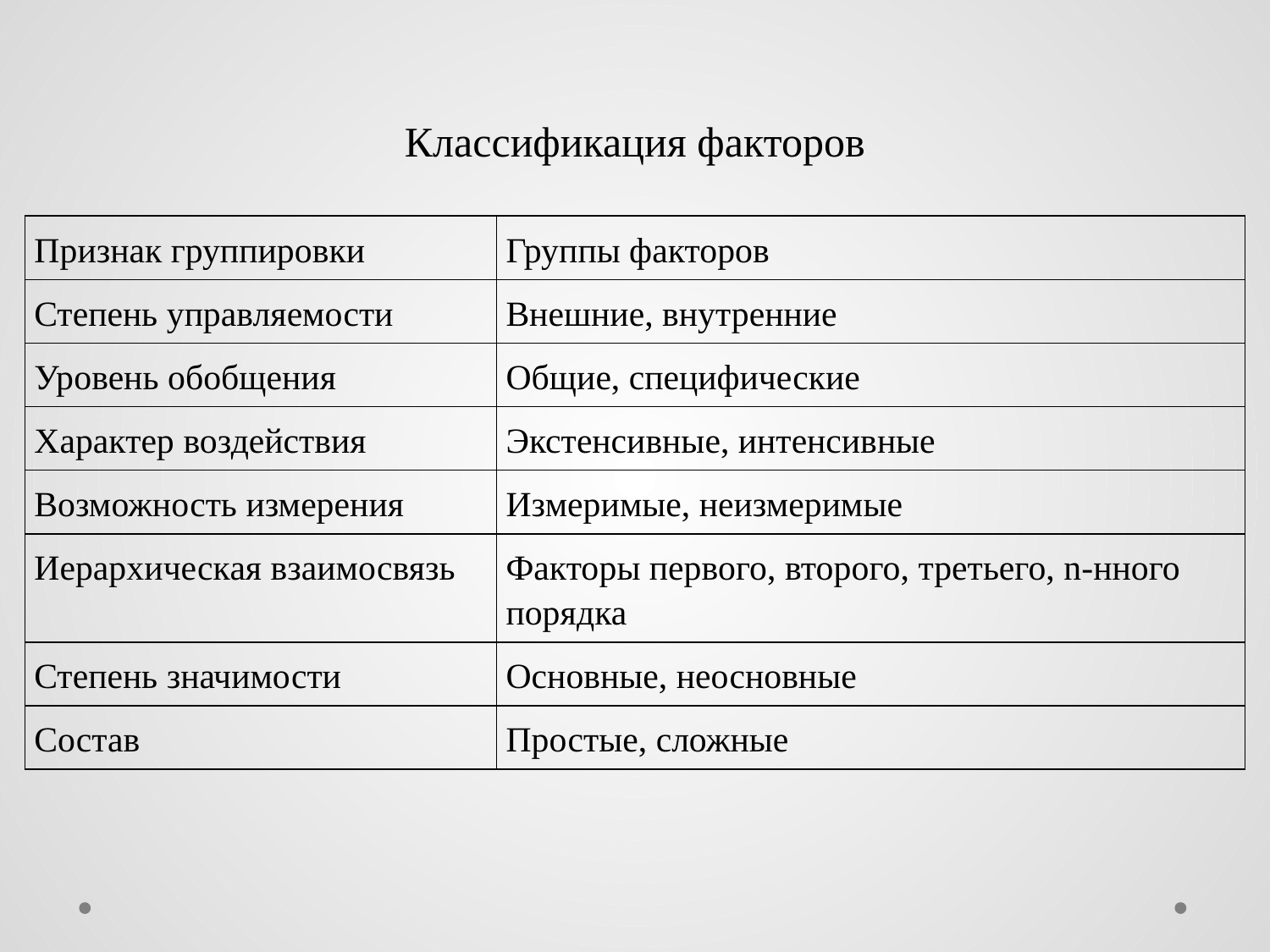

# Классификация факторов
| Признак группировки | Группы факторов |
| --- | --- |
| Степень управляемости | Внешние, внутренние |
| Уровень обобщения | Общие, специфические |
| Характер воздействия | Экстенсивные, интенсивные |
| Возможность измерения | Измеримые, неизмеримые |
| Иерархическая взаимосвязь | Факторы первого, второго, третьего, n-нного порядка |
| Степень значимости | Основные, неосновные |
| Состав | Простые, сложные |